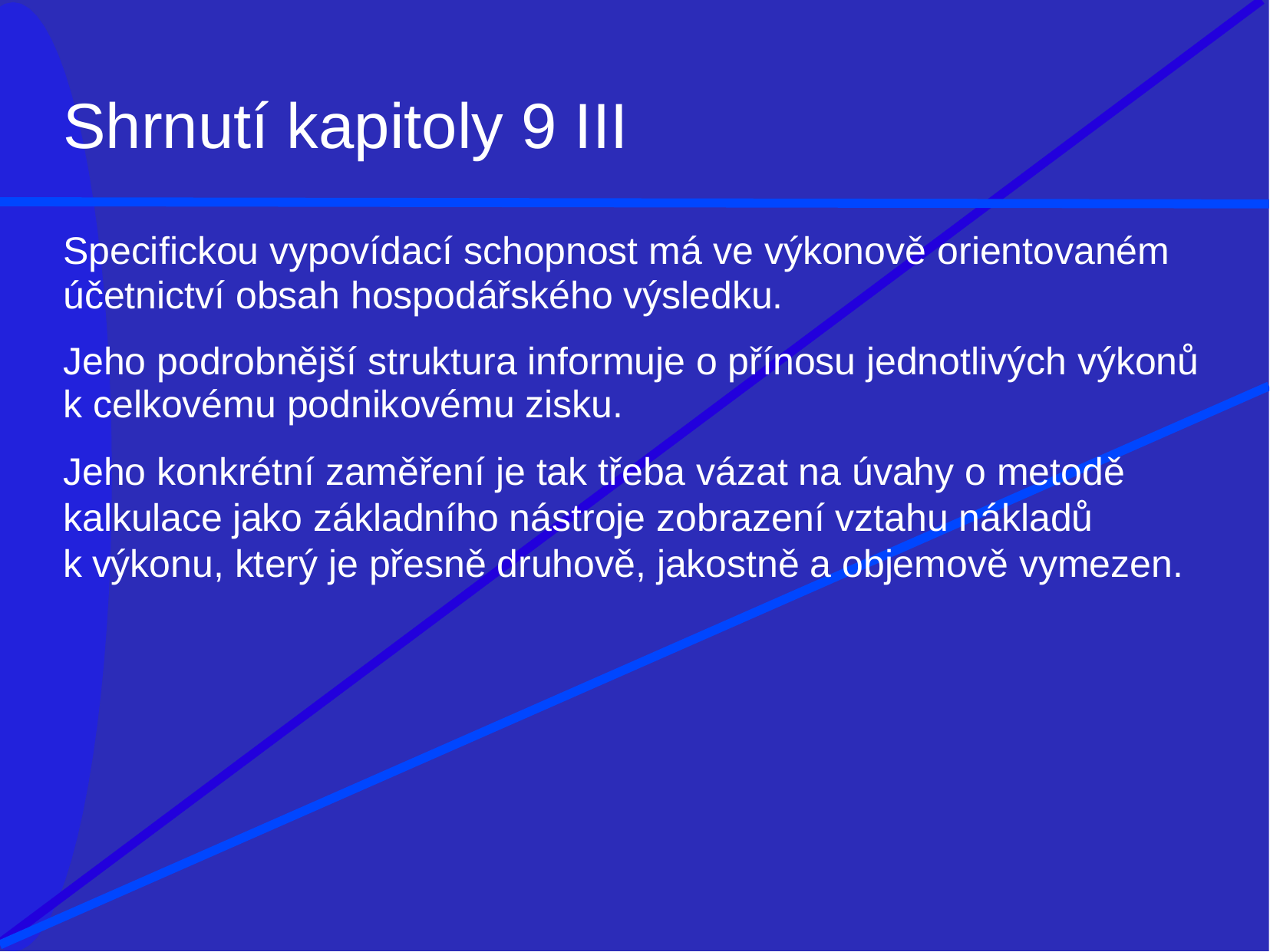

# Shrnutí kapitoly 9 III
Specifickou vypovídací schopnost má ve výkonově orientovaném
účetnictví obsah hospodářského výsledku.
Jeho podrobnější struktura informuje o přínosu jednotlivých výkonů k celkovému podnikovému zisku.
Jeho konkrétní zaměření je tak třeba vázat na úvahy o metodě
kalkulace jako základního nástroje zobrazení vztahu nákladů
k výkonu, který je přesně druhově, jakostně a objemově vymezen.